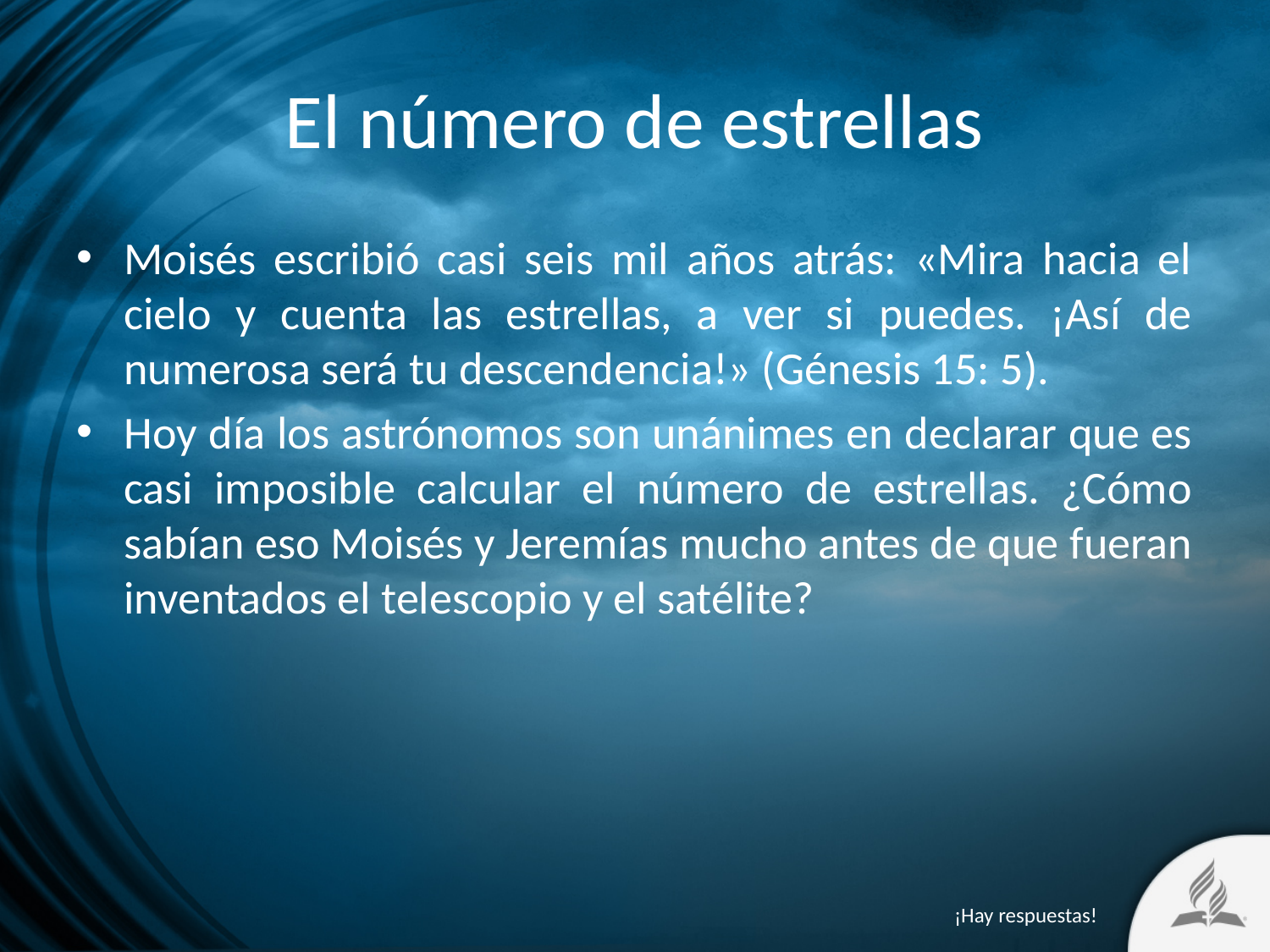

# El número de estrellas
Moisés escribió casi seis mil años atrás: «Mira hacia el cielo y cuenta las estrellas, a ver si puedes. ¡Así de numerosa será tu descendencia!» (Génesis 15: 5).
Hoy día los astrónomos son unánimes en declarar que es casi imposible calcular el número de estrellas. ¿Cómo sabían eso Moisés y Jeremías mucho antes de que fueran inventados el telescopio y el satélite?
¡Hay respuestas!